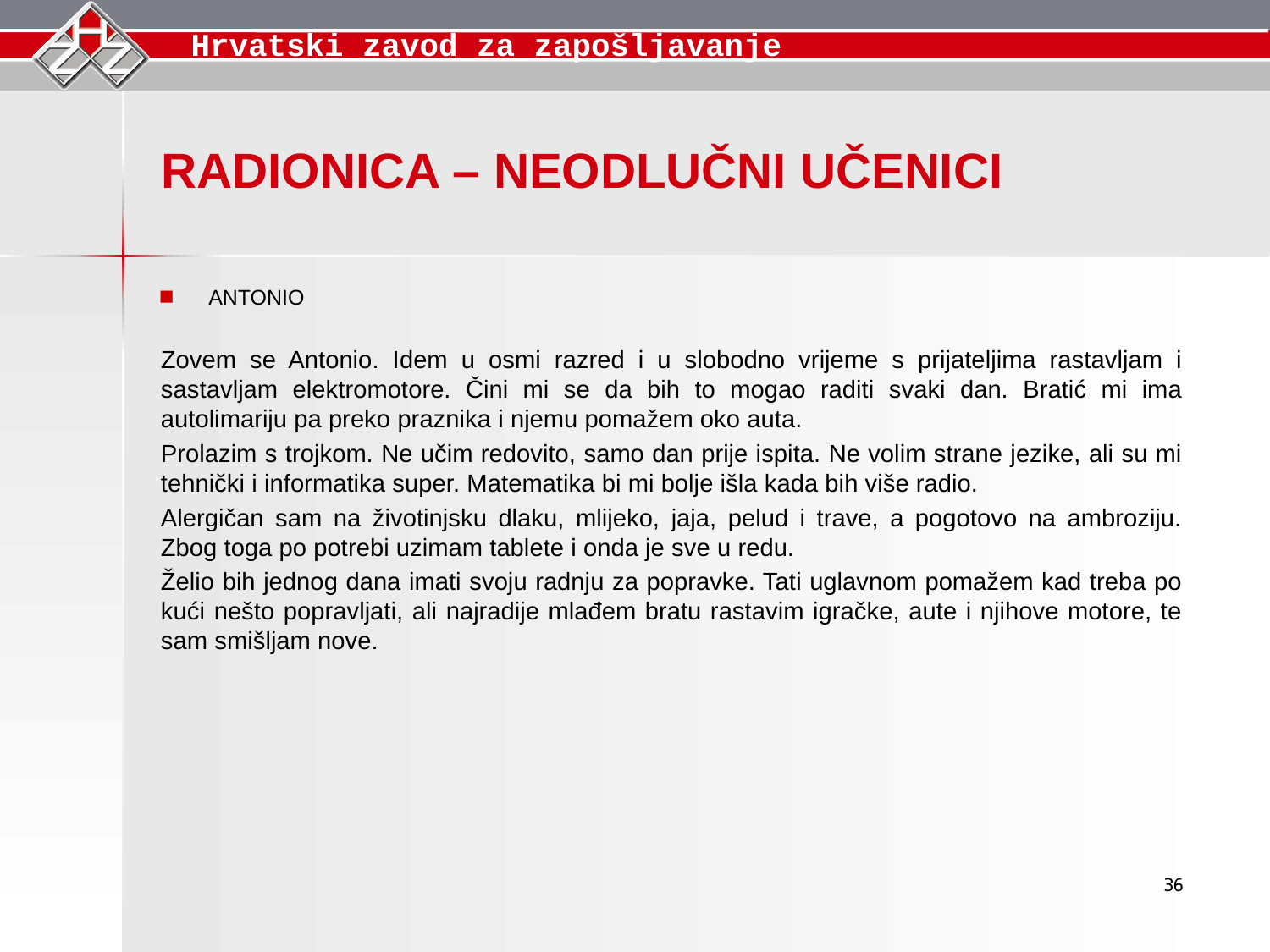

RADIONICA – NEODLUČNI UČENICI
ANTONIO

Zovem se Antonio. Idem u osmi razred i u slobodno vrijeme s prijateljima rastavljam i sastavljam elektromotore. Čini mi se da bih to mogao raditi svaki dan. Bratić mi ima autolimariju pa preko praznika i njemu pomažem oko auta.
Prolazim s trojkom. Ne učim redovito, samo dan prije ispita. Ne volim strane jezike, ali su mi tehnički i informatika super. Matematika bi mi bolje išla kada bih više radio.
Alergičan sam na životinjsku dlaku, mlijeko, jaja, pelud i trave, a pogotovo na ambroziju. Zbog toga po potrebi uzimam tablete i onda je sve u redu.
Želio bih jednog dana imati svoju radnju za popravke. Tati uglavnom pomažem kad treba po kući nešto popravljati, ali najradije mlađem bratu rastavim igračke, aute i njihove motore, te sam smišljam nove.
36